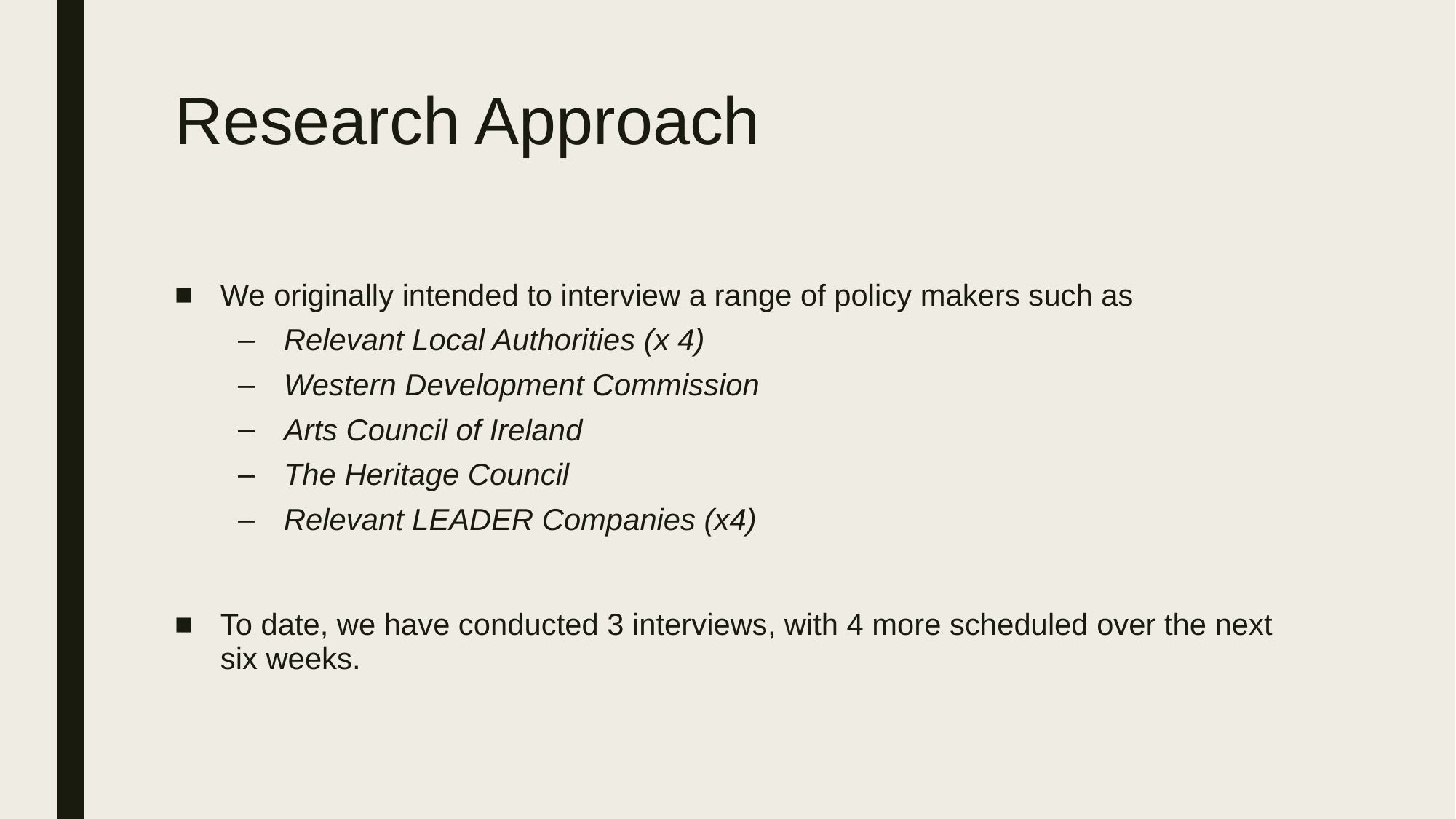

# Research Approach
We originally intended to interview a range of policy makers such as
Relevant Local Authorities (x 4)
Western Development Commission
Arts Council of Ireland
The Heritage Council
Relevant LEADER Companies (x4)

To date, we have conducted 3 interviews, with 4 more scheduled over the next six weeks.